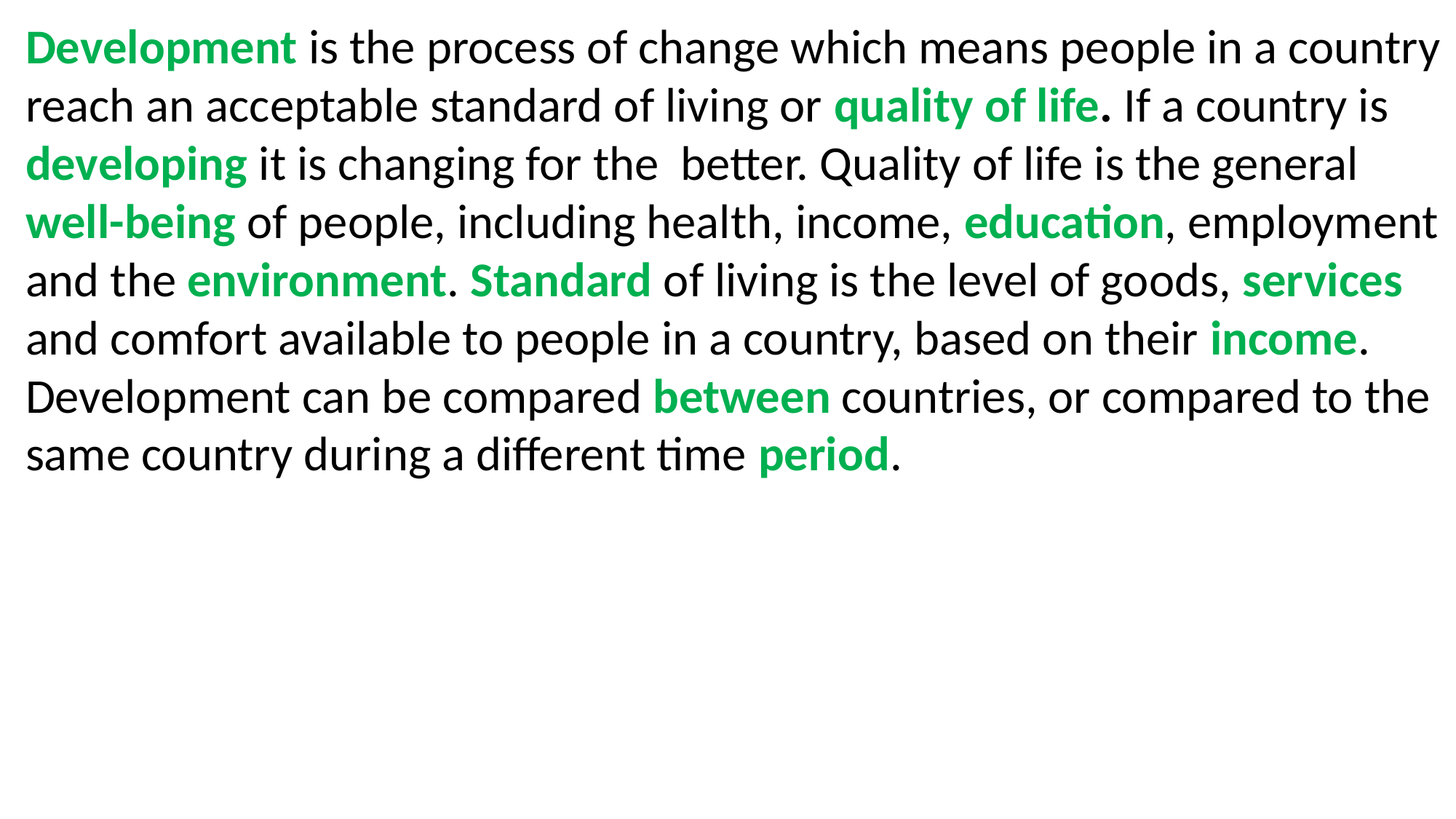

Development is the process of change which means people in a country reach an acceptable standard of living or quality of life. If a country is developing it is changing for the  better. Quality of life is the general well-being of people, including health, income, education, employment and the environment. Standard of living is the level of goods, services and comfort available to people in a country, based on their income. Development can be compared between countries, or compared to the same country during a different time period.